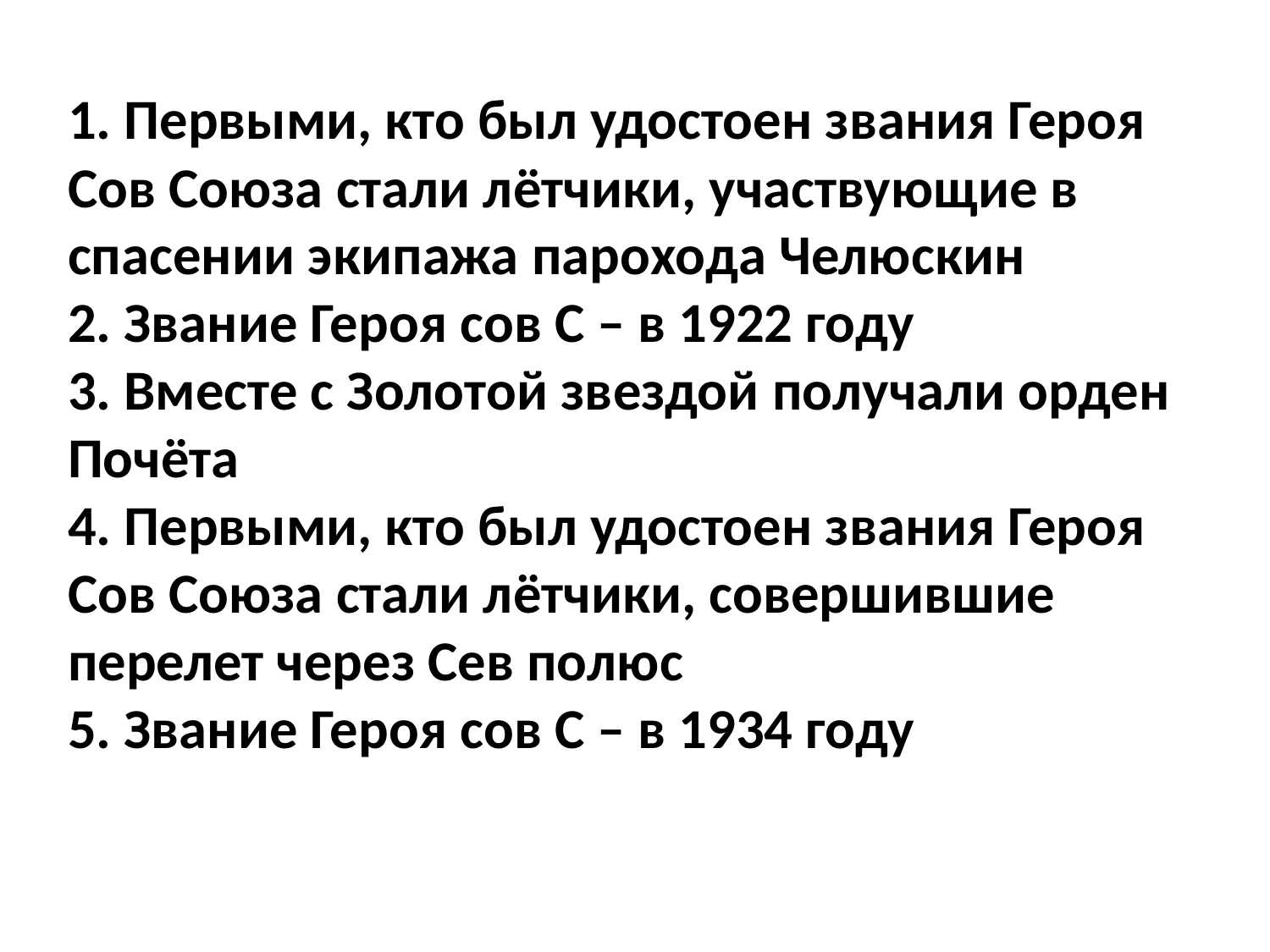

# 1. Первыми, кто был удостоен звания Героя Сов Союза стали лётчики, участвующие в спасении экипажа парохода Челюскин 2. Звание Героя сов С – в 1922 году 3. Вместе с Золотой звездой получали орден Почёта 4. Первыми, кто был удостоен звания Героя Сов Союза стали лётчики, совершившие перелет через Сев полюс 5. Звание Героя сов С – в 1934 году